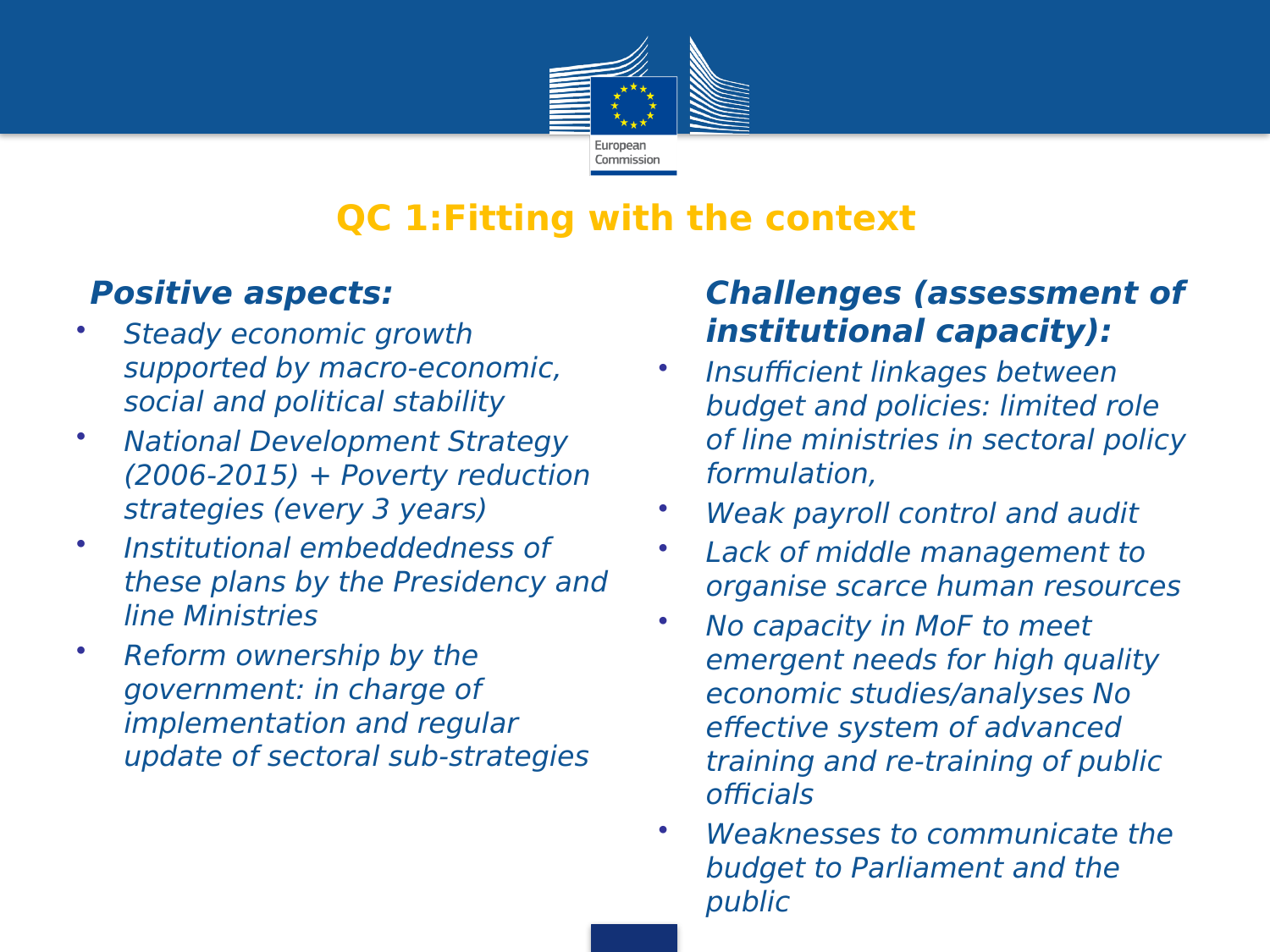

# QC 1:Fitting with the context
Positive aspects:
Steady economic growth supported by macro-economic, social and political stability
National Development Strategy (2006-2015) + Poverty reduction strategies (every 3 years)
Institutional embeddedness of these plans by the Presidency and line Ministries
Reform ownership by the government: in charge of implementation and regular update of sectoral sub-strategies

Challenges (assessment of institutional capacity):
Insufficient linkages between budget and policies: limited role of line ministries in sectoral policy formulation,
Weak payroll control and audit
Lack of middle management to organise scarce human resources
No capacity in MoF to meet emergent needs for high quality economic studies/analyses No effective system of advanced training and re-training of public officials
Weaknesses to communicate the budget to Parliament and the public